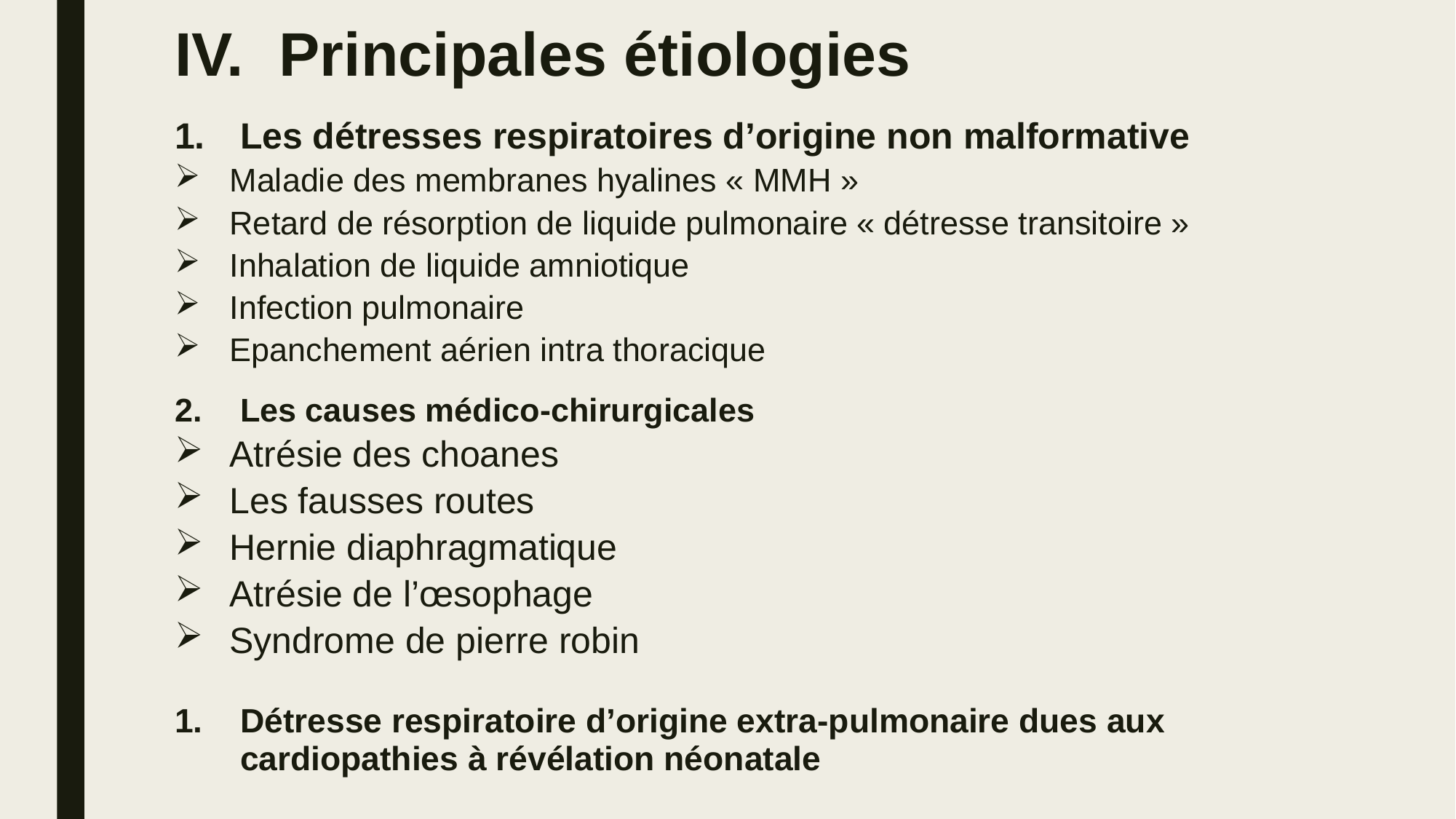

# Principales étiologies
Les détresses respiratoires d’origine non malformative
Maladie des membranes hyalines « MMH »
Retard de résorption de liquide pulmonaire « détresse transitoire »
Inhalation de liquide amniotique
Infection pulmonaire
Epanchement aérien intra thoracique

Les causes médico-chirurgicales
Atrésie des choanes
Les fausses routes
Hernie diaphragmatique
Atrésie de l’œsophage
Syndrome de pierre robin

Détresse respiratoire d’origine extra-pulmonaire dues aux cardiopathies à révélation néonatale